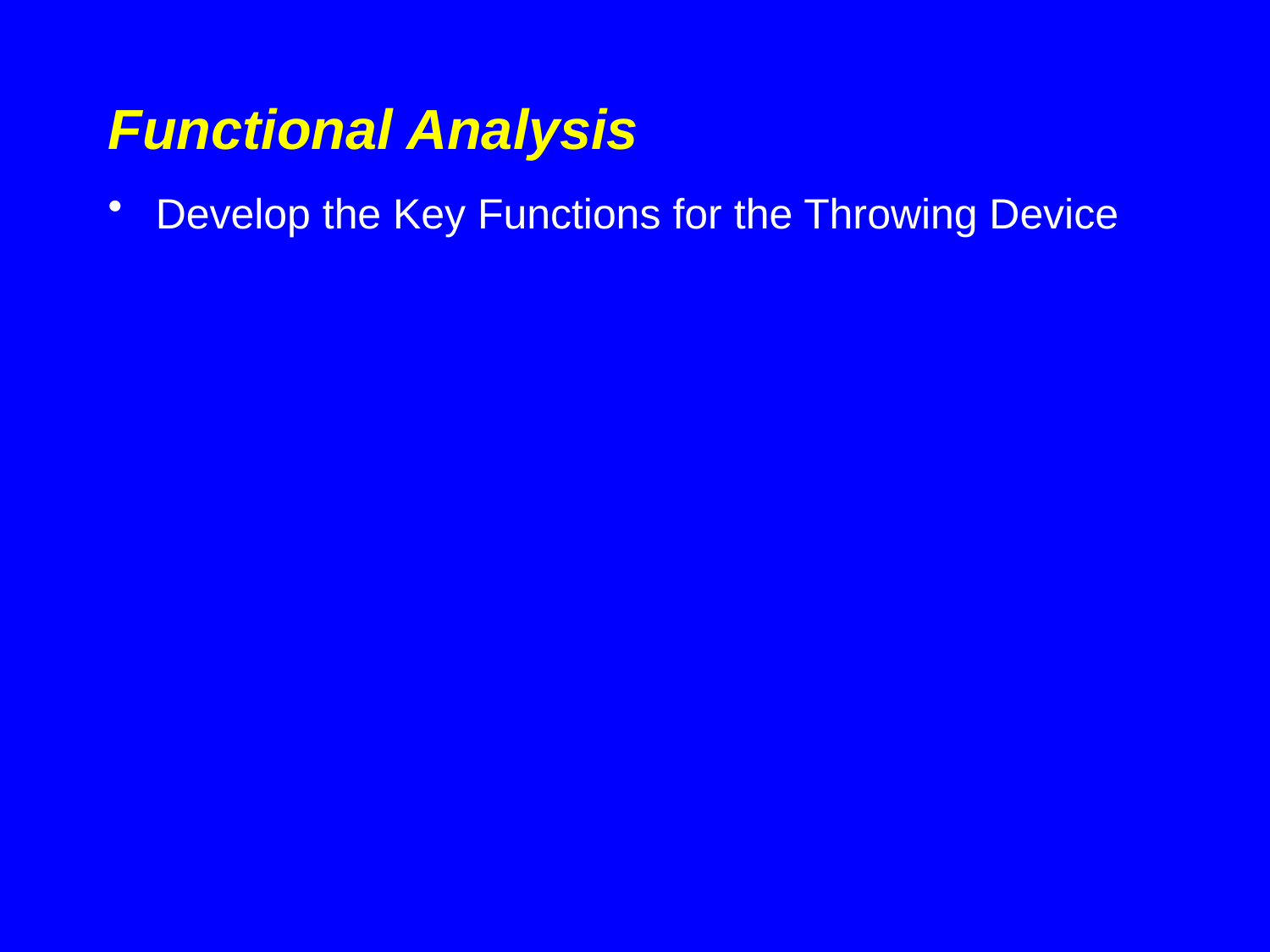

# Functional Analysis
Develop the Key Functions for the Throwing Device